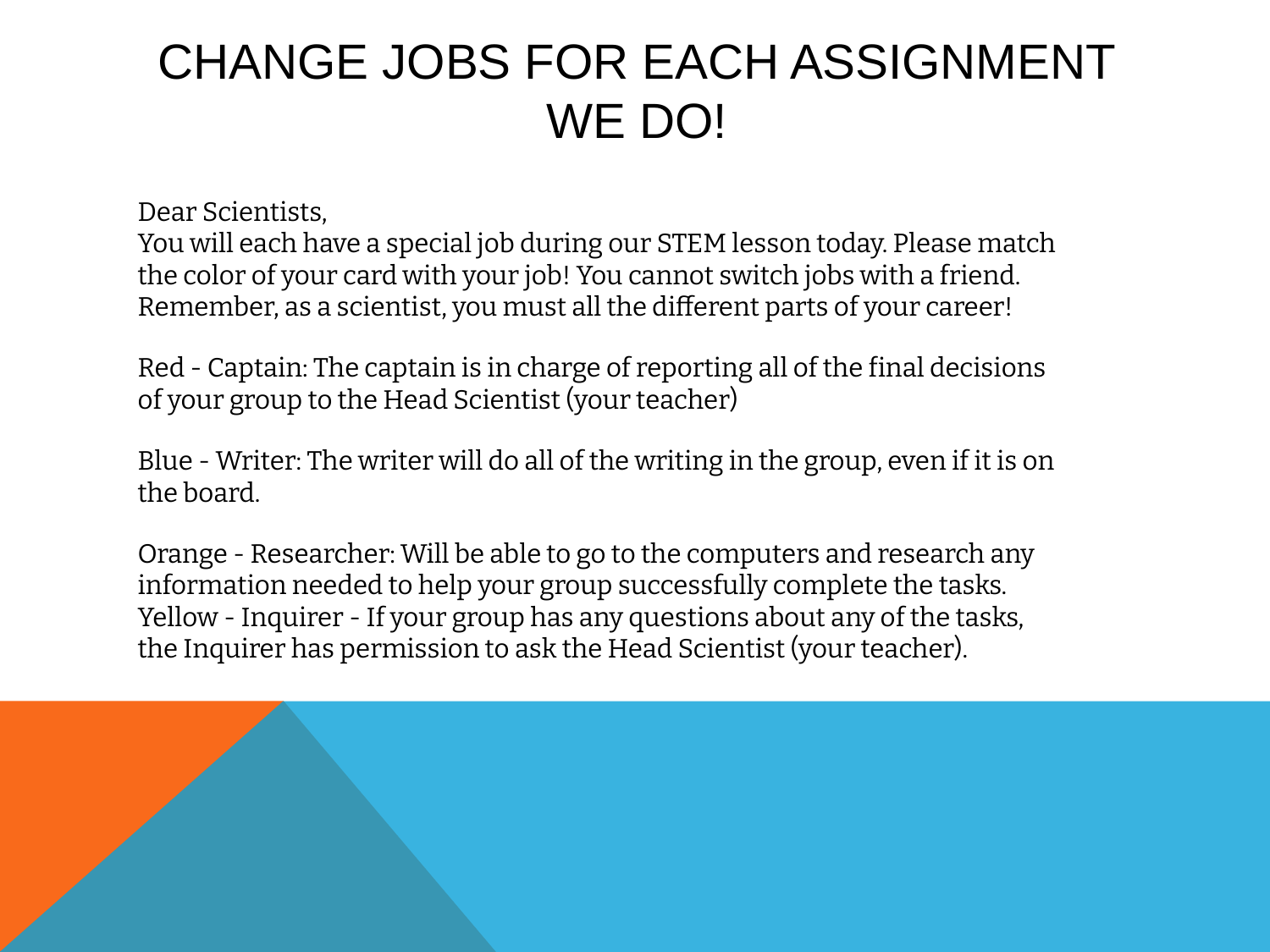

# Change Jobs For Each Assignment We Do!
| Dear Scientists, You will each have a special job during our STEM lesson today. Please match the color of your card with your job! You cannot switch jobs with a friend. Remember, as a scientist, you must all the different parts of your career! Red - Captain: The captain is in charge of reporting all of the final decisions of your group to the Head Scientist (your teacher) Blue - Writer: The writer will do all of the writing in the group, even if it is on the board. Orange - Researcher: Will be able to go to the computers and research any information needed to help your group successfully complete the tasks. Yellow - Inquirer - If your group has any questions about any of the tasks, the Inquirer has permission to ask the Head Scientist (your teacher). |
| --- |